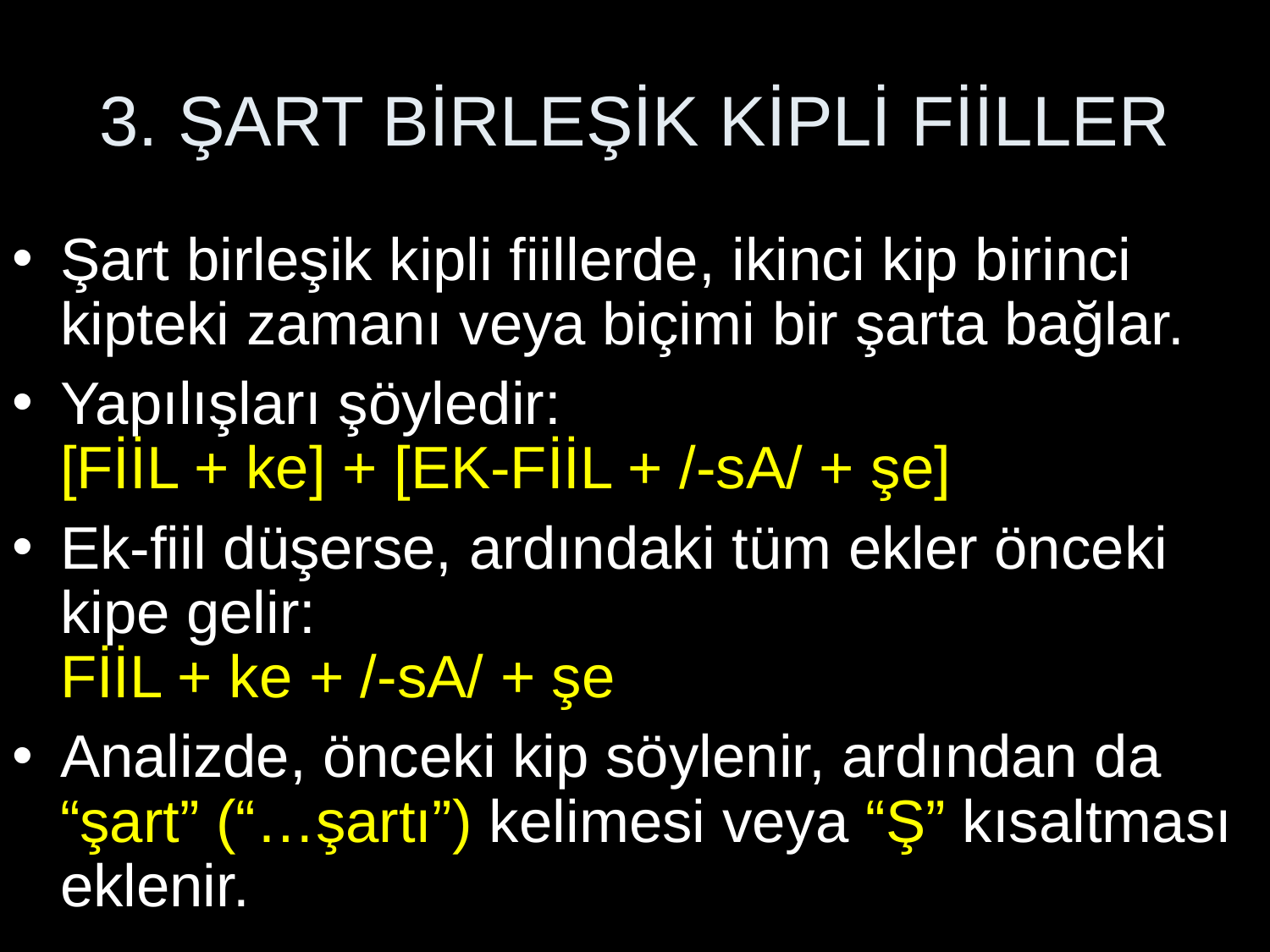

# 3. ŞART BİRLEŞİK KİPLİ FİİLLER
Şart birleşik kipli fiillerde, ikinci kip birinci kipteki zamanı veya biçimi bir şarta bağlar.
Yapılışları şöyledir:
[FİİL + ke] + [EK-FİİL + /-sA/ + şe]
Ek-fiil düşerse, ardındaki tüm ekler önceki kipe gelir:
FİİL + ke + /-sA/ + şe
Analizde, önceki kip söylenir, ardından da “şart” (“…şartı”) kelimesi veya “Ş” kısaltması eklenir.